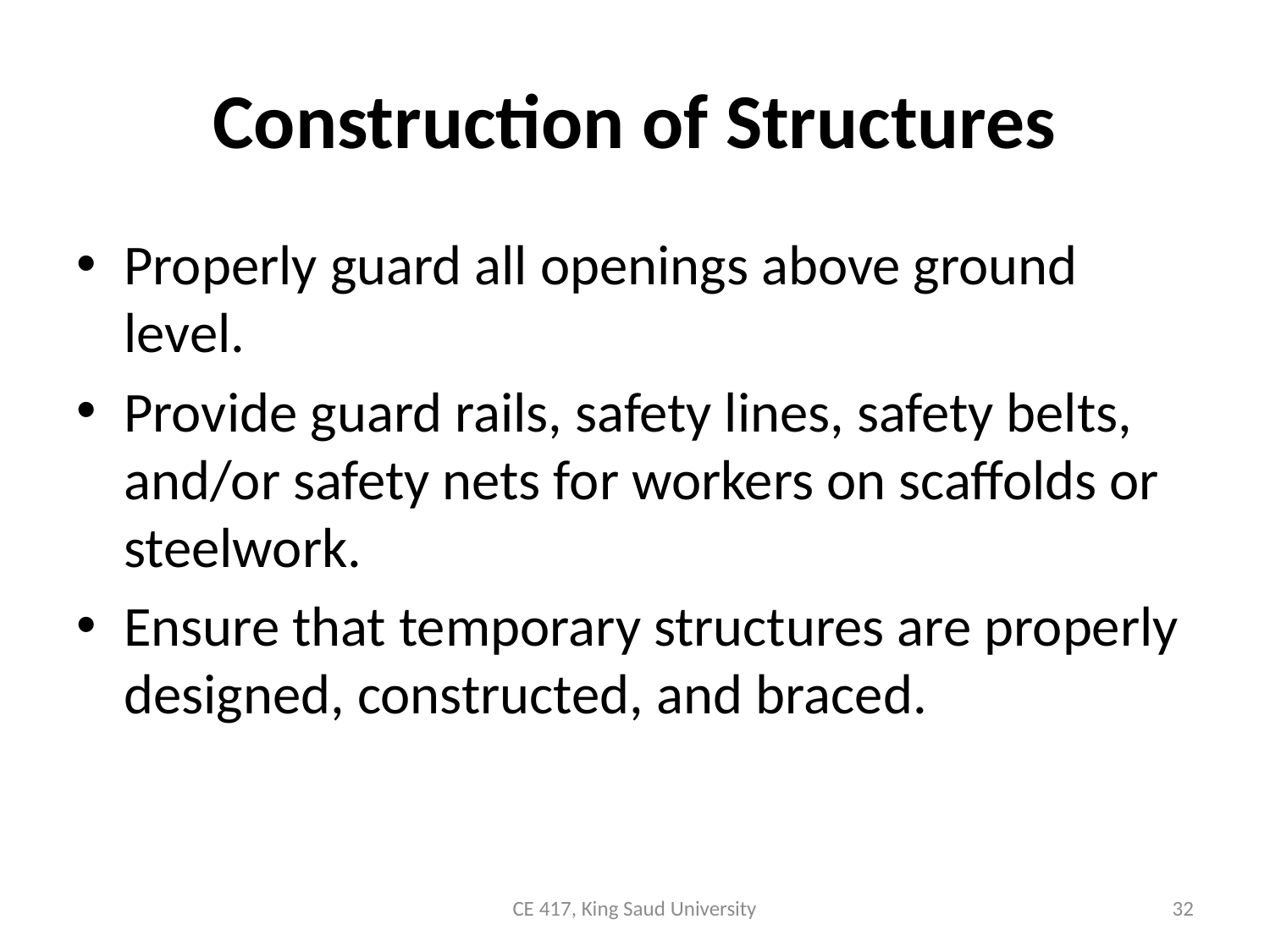

# Construction of Structures
Properly guard all openings above ground level.
Provide guard rails, safety lines, safety belts, and/or safety nets for workers on scaffolds or steelwork.
Ensure that temporary structures are properly designed, constructed, and braced.
CE 417, King Saud University
32